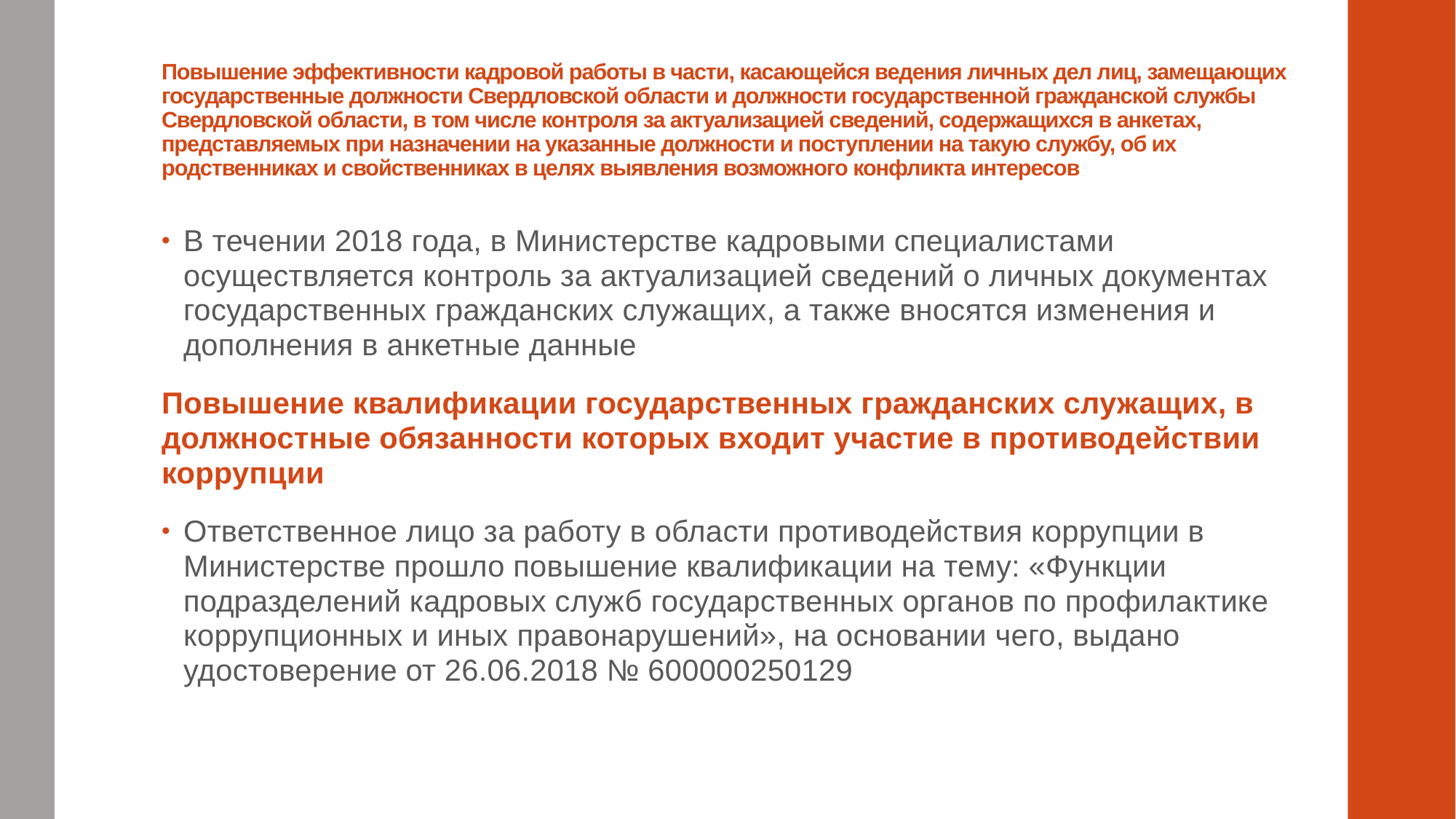

# Повышение эффективности кадровой работы в части, касающейся ведения личных дел лиц, замещающих государственные должности Свердловской области и должности государственной гражданской службы Свердловской области, в том числе контроля за актуализацией сведений, содержащихся в анкетах, представляемых при назначении на указанные должности и поступлении на такую службу, об их родственниках и свойственниках в целях выявления возможного конфликта интересов
В течении 2018 года, в Министерстве кадровыми специалистами осуществляется контроль за актуализацией сведений о личных документах государственных гражданских служащих, а также вносятся изменения и дополнения в анкетные данные
Повышение квалификации государственных гражданских служащих, в должностные обязанности которых входит участие в противодействии коррупции
Ответственное лицо за работу в области противодействия коррупции в Министерстве прошло повышение квалификации на тему: «Функции подразделений кадровых служб государственных органов по профилактике коррупционных и иных правонарушений», на основании чего, выдано удостоверение от 26.06.2018 № 600000250129